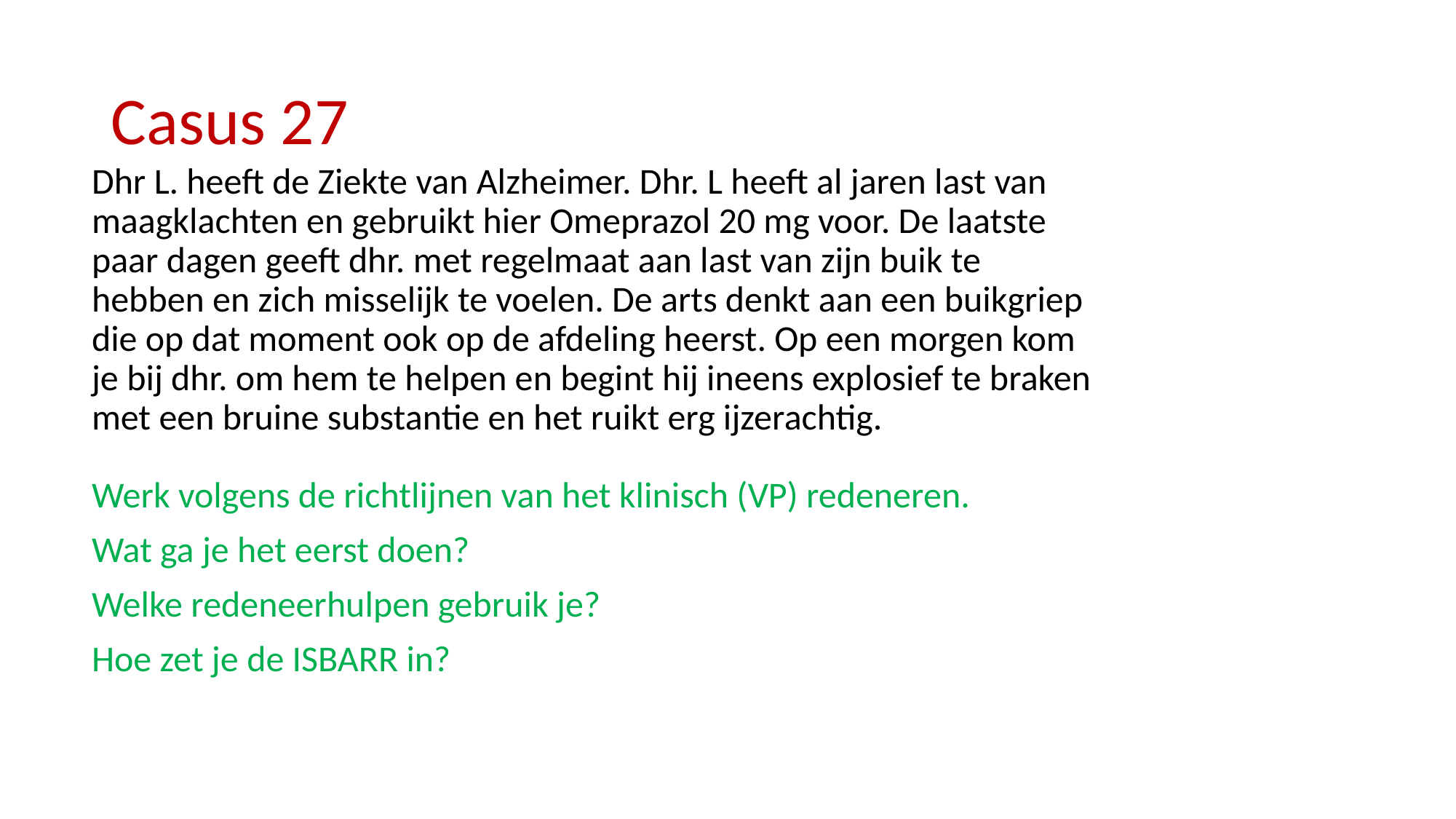

# Casus 27
Dhr L. heeft de Ziekte van Alzheimer. Dhr. L heeft al jaren last van maagklachten en gebruikt hier Omeprazol 20 mg voor. De laatste paar dagen geeft dhr. met regelmaat aan last van zijn buik te hebben en zich misselijk te voelen. De arts denkt aan een buikgriep die op dat moment ook op de afdeling heerst. Op een morgen kom je bij dhr. om hem te helpen en begint hij ineens explosief te braken met een bruine substantie en het ruikt erg ijzerachtig.
Werk volgens de richtlijnen van het klinisch (VP) redeneren.
Wat ga je het eerst doen?
Welke redeneerhulpen gebruik je?
Hoe zet je de ISBARR in?